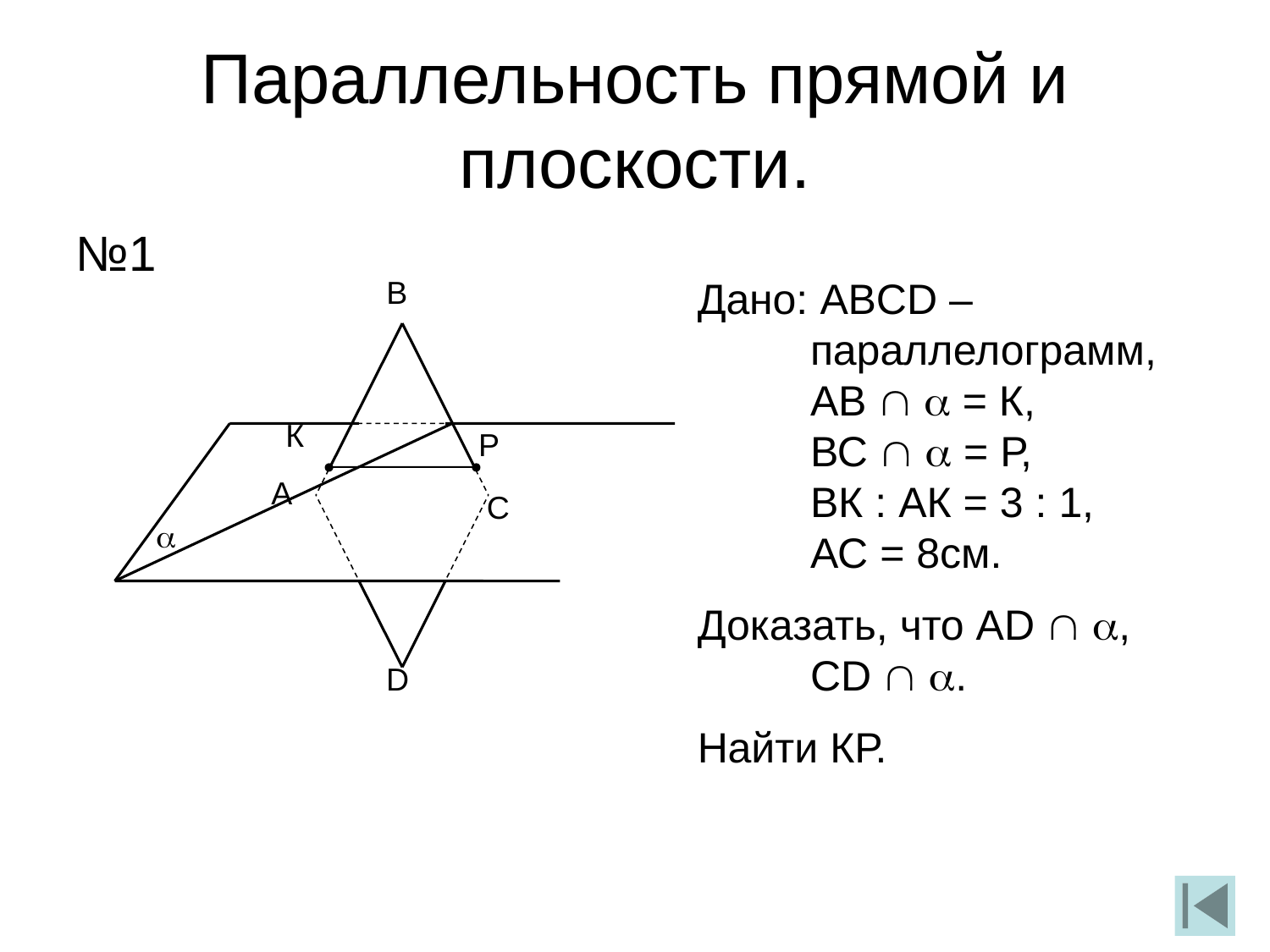

Параллельность прямой и плоскости.
№1
В

К
Р

А
С

α

D
Дано: ABCD – параллелограмм,
АВ ∩ α = К,
ВС ∩ α = Р,
ВК : АК = 3 : 1,
АС = 8см.
Доказать, что АD ∩ α,
CD ∩ α.
Найти КР.